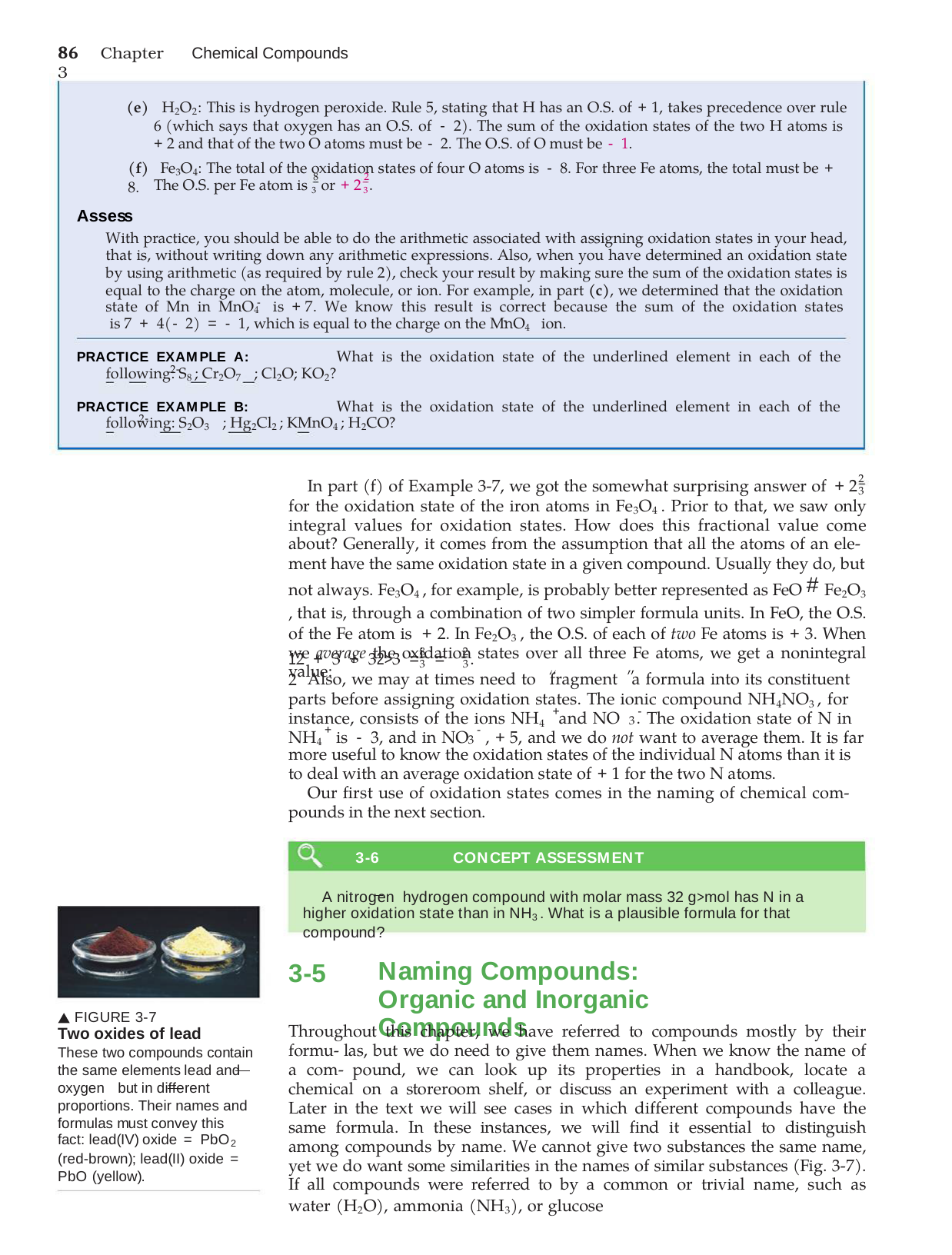

86	Chapter 3
Chemical Compounds
(e)   H2O2 : This is hydrogen peroxide. Rule 5, stating that H has an O.S. of + 1, takes precedence over rule 6 (which says that oxygen has an O.S. of  - 2). The sum of the oxidation states of the two H atoms is  + 2 and that of the two O atoms must be - 2. The O.S. of O must be - 1.
(f)   Fe3O4 : The total of the oxidation states of four O atoms is  - 8. For three Fe atoms, the total must be + 8.
8	2
The O.S. per Fe atom is 3  or + 2 3.
Assess
With practice, you should be able to do the arithmetic associated with assigning oxidation states in your head, that is, without writing down any arithmetic expressions. Also, when you have determined an oxidation state by using arithmetic (as required by rule 2), check your result by making sure the sum of the oxidation states is equal to the charge on the atom, molecule, or ion. For example, in part (c), we determined that the oxidation
-
state  of  Mn  in  MnO4                                    is  + 7.  We  know  this  result  is  correct  because  the  sum  of  the  oxidation  states  is 7  +  4(- 2)  =  - 1, which is equal to the charge on the MnO4                             ion.
PRACTICE  EXAMPLE  A:	What  is  the  oxidation  state  of  the  underlined  element  in  each  of  the  following: S8 ; Cr2O7                                  ; Cl2O; KO2 ?
PRACTICE  EXAMPLE  B:	What  is  the  oxidation  state  of  the  underlined  element  in  each  of  the  following: S2O3                                  ; Hg2Cl2 ; KMnO4 ; H2CO?
-
2-
2-
2
In part (f) of Example 3-7, we got the somewhat surprising answer of  + 2
3
for the oxidation state of the iron atoms in Fe3O4 . Prior to that, we saw only integral values for oxidation states. How does this fractional value come about? Generally, it comes from the assumption that all the atoms of an ele-
ment have the same oxidation state in a given compound. Usually they do, but
not always. Fe3O4 , for example, is probably better represented as FeO # Fe2O3 , that is, through a combination of two simpler formula units. In FeO, the O.S. of the Fe atom is  + 2. In Fe2O3 , the O.S. of each of two Fe atoms is + 3. When we average the oxidation states over all three Fe atoms, we get a nonintegral value:
8	2
12  +  3  +  32>3  =	=  2
     .
3	3
Also, we may at times need to   fragment   a formula into its constituent

parts before assigning oxidation states. The ionic compound NH4NO3 , for
+	-
instance, consists of the ions NH4                        and NO                . The oxidation state of N in
3
+	-
NH4                        is  - 3, and in NO                , + 5, and we do not want to average them. It is far
3
more useful to know the oxidation states of the individual N atoms than it is to deal with an average oxidation state of + 1 for the two N atoms.
Our first use of oxidation states comes in the naming of chemical com- pounds in the next section.

3-6	CONCEPT ASSESSMENT

A nitrogen  hydrogen compound with molar mass 32 g>mol has N in a higher oxidation state than in NH3 . What is a plausible formula for that compound?

3-5
Naming Compounds:
Organic and Inorganic Compounds
 FIGURE 3-7
Two oxides of lead
These two compounds contain the same elements lead and oxygen   but in different proportions. Their names and formulas must convey this fact: lead(IV) oxide =  PbO2 (red-brown); lead(II) oxide =  PbO (yellow).

Throughout this chapter, we have referred to compounds mostly by their formu- las, but we do need to give them names. When we know the name of a com- pound, we can look up its properties in a handbook, locate a chemical on a storeroom shelf, or discuss an experiment with a colleague. Later in the text we will see cases in which different compounds have the same formula. In these instances, we will find it essential to distinguish among compounds by name. We cannot give two substances the same name, yet we do want some similarities in the names of similar substances (Fig. 3-7). If all compounds were referred to by a common or trivial name, such as water (H2O), ammonia (NH3), or glucose